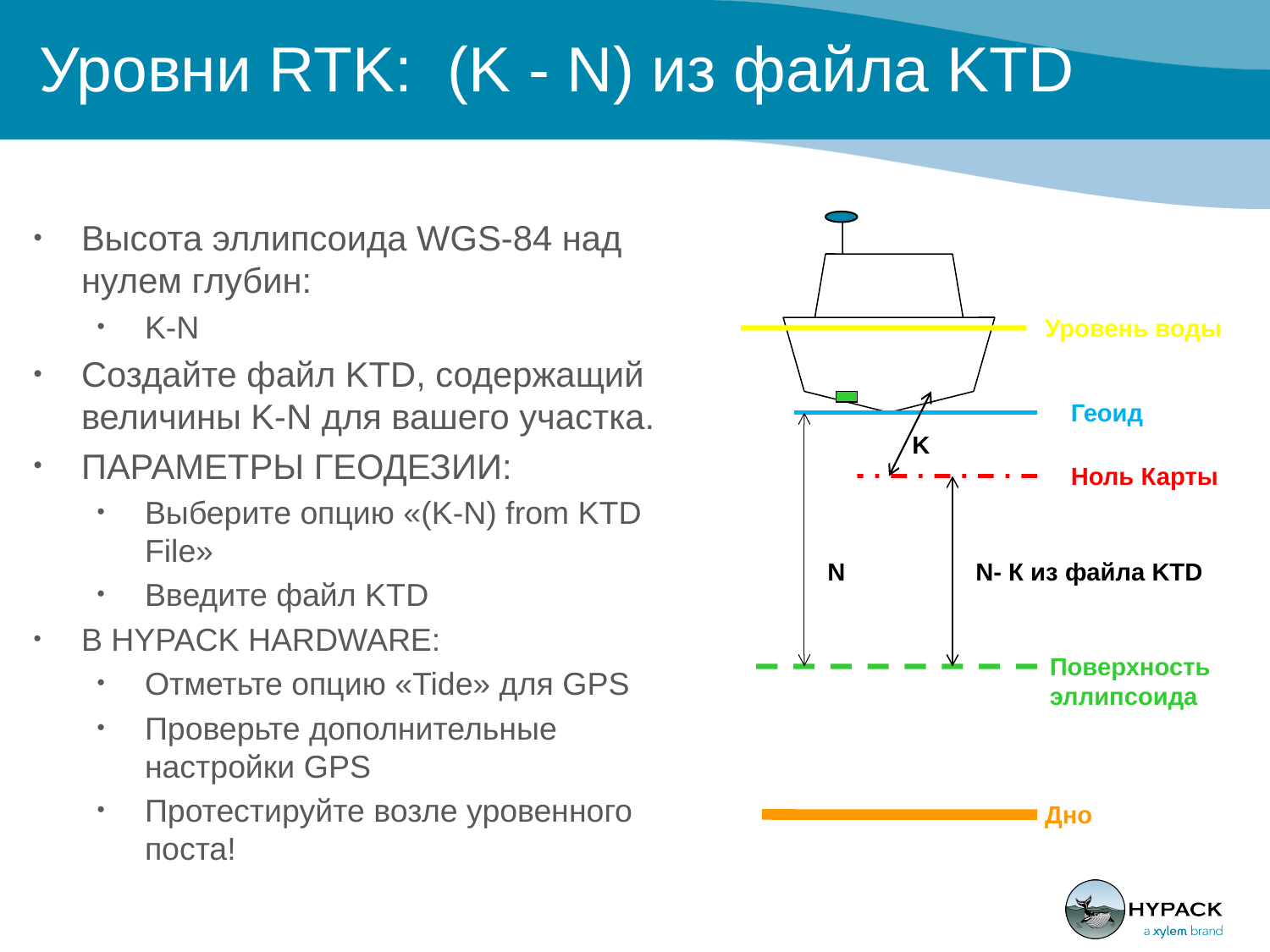

# Уровни RTK:  (K - N) из файла KTD

Высота эллипсоида WGS-84 над нулем глубин:
K-N
Создайте файл KTD, содержащий величины K-N для вашего участка.
ПАРАМЕТРЫ ГЕОДЕЗИИ:
Выберите опцию «(K-N) from KTD File»
Введите файл KTD
В HYPACK HARDWARE:
Отметьте опцию «Tide» для GPS
Проверьте дополнительные настройки GPS
Протестируйте возле уровенного поста!

Уровень воды

Геоид
K
Ноль Карты

N
N- К из файла KTD
Поверхность эллипсоида

Дно